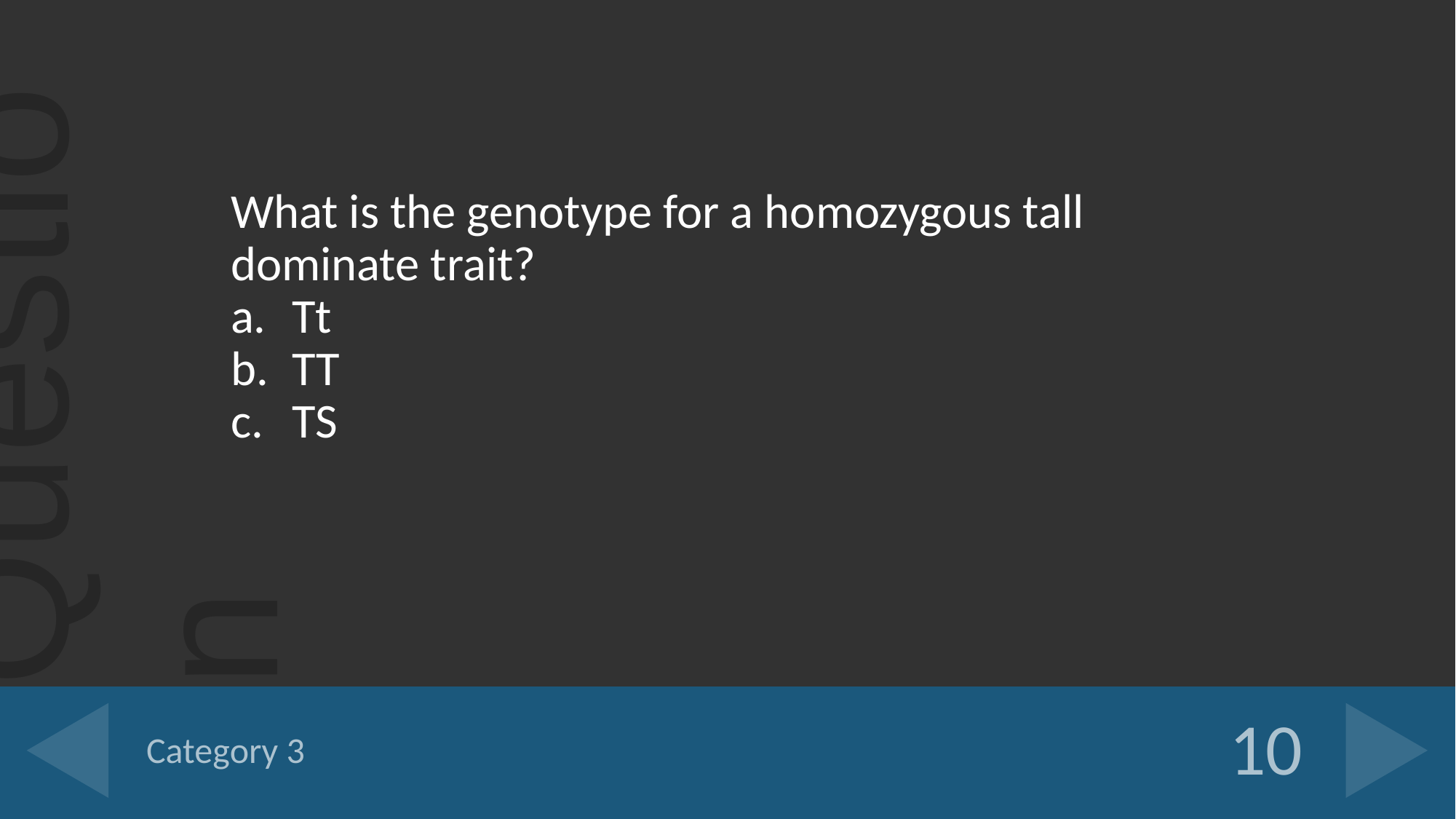

What is the genotype for a homozygous tall dominate trait?
Tt
TT
TS

# Category 3
10